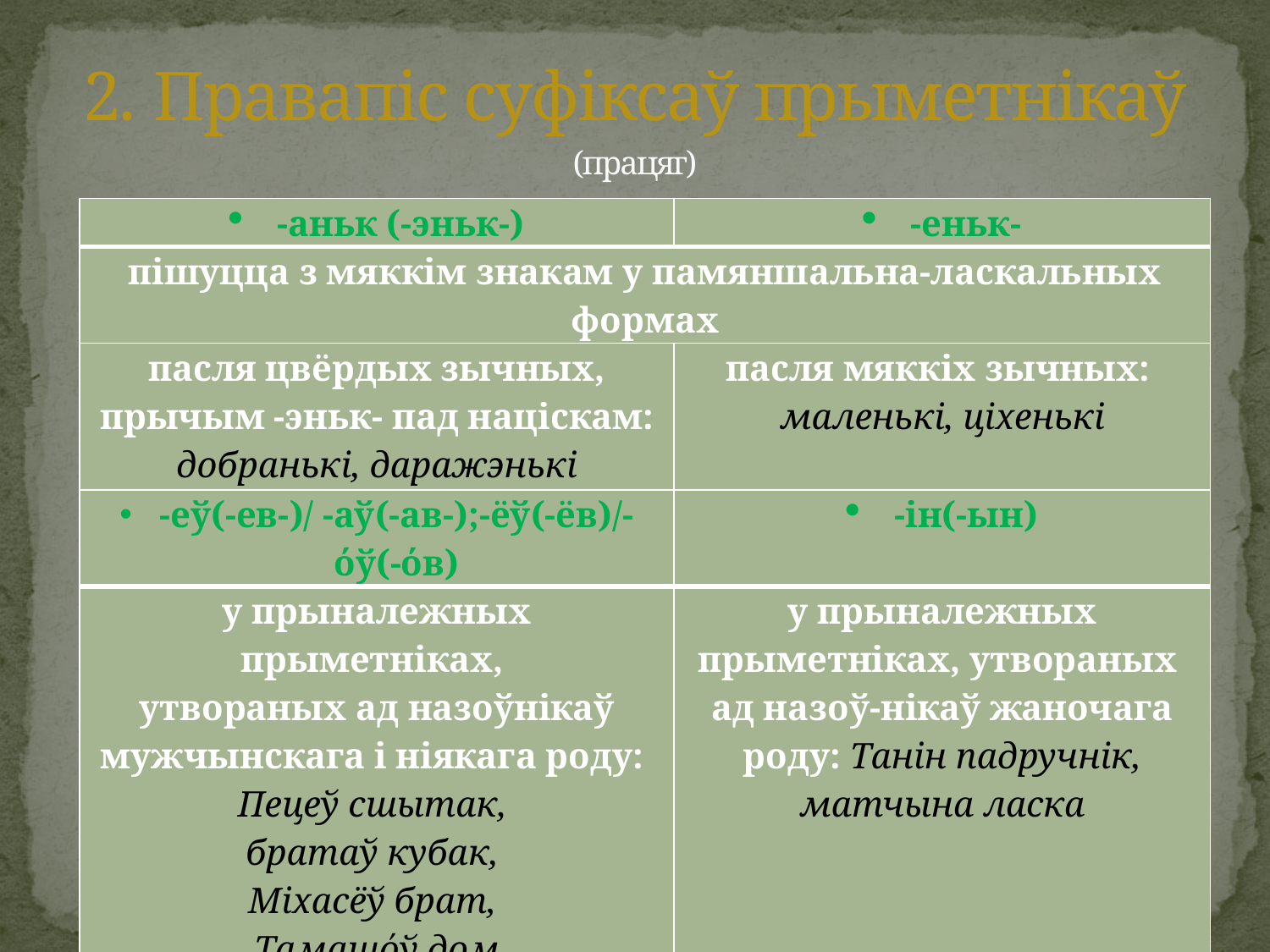

# 2. Правапіс суфіксаў прыметнікаў (працяг)
| -аньк (-эньк-) | -еньк- |
| --- | --- |
| пішуцца з мяккім знакам у памяншальна-ласкальных формах |  |
| пасля цвёрдых зычных, прычым -эньк- пад націскам: добранькі, даражэнькі | пасля мяккіх зычных: маленькі, ціхенькі |
| -еў(-ев-)/ -аў(-ав-);-ёў(-ёв)/-όў(-όв) | -ін(-ын) |
| у прыналежных прыметніках, утвораных ад назоўнікаў мужчынскага і ніякага роду: Пецеў сшытак, братаў кубак, Міхасёў брат, Тамашόў дом | у прыналежных прыметніках, утвораных ад назоў-нікаў жаночага роду: Танін падручнік, матчына ласка |